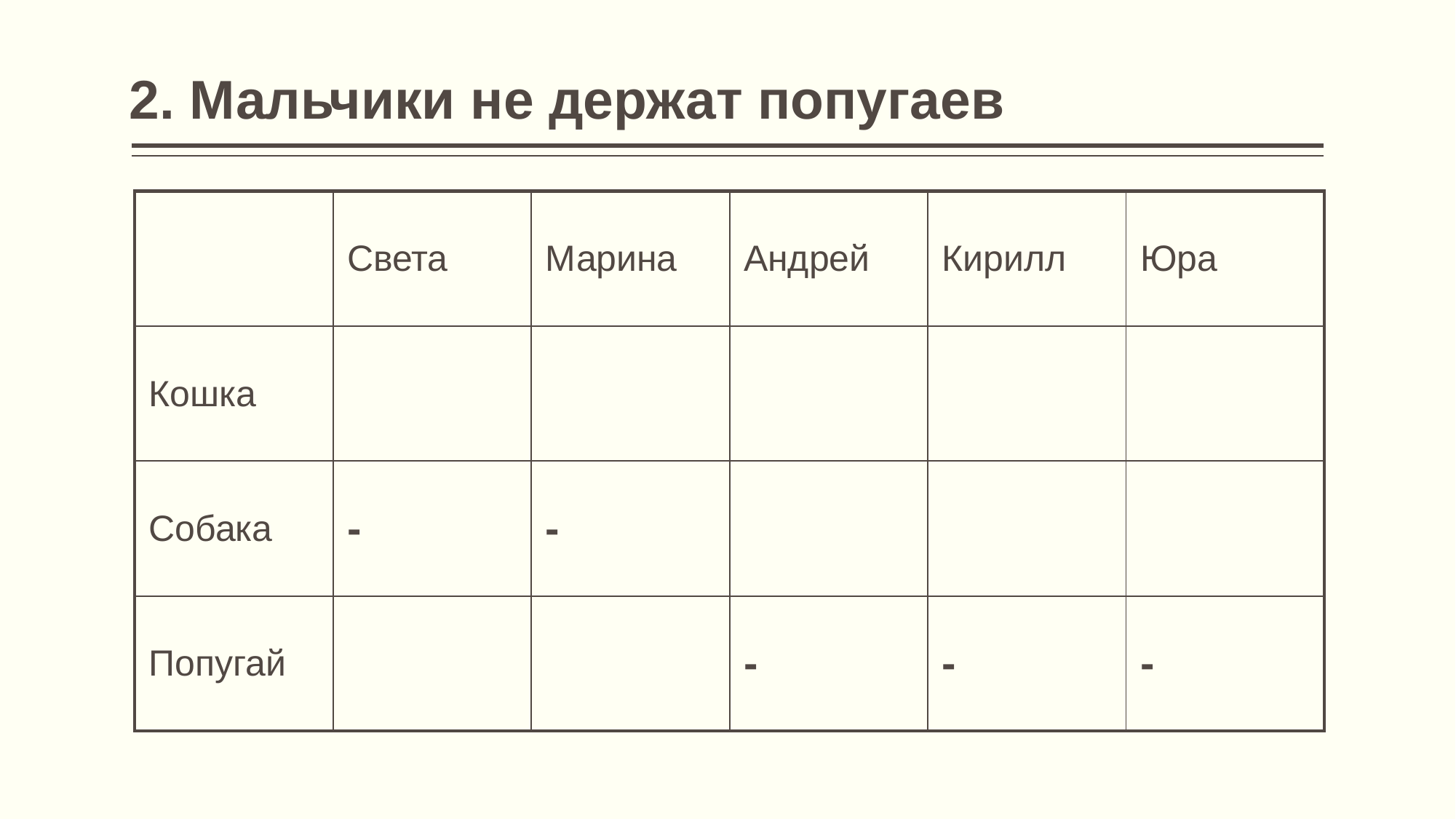

# 2. Мальчики не держат попугаев
|  | Света | Марина | Андрей | Кирилл | Юра |
| --- | --- | --- | --- | --- | --- |
| Кошка |  |  |  |  |  |
| Собака | - | - |  |  |  |
| Попугай |  |  | - | - | - |